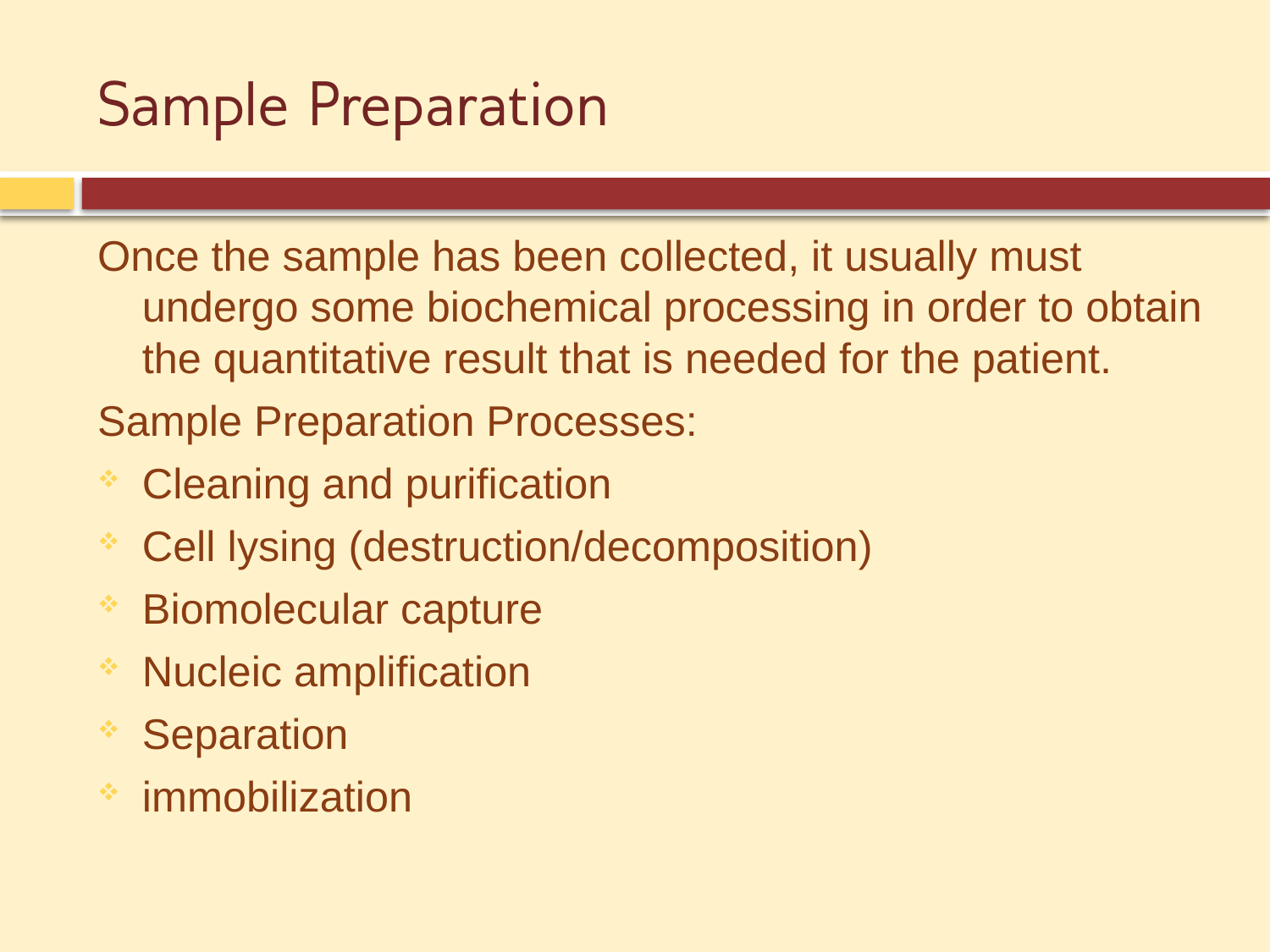

# Sample Preparation
Once the sample has been collected, it usually must undergo some biochemical processing in order to obtain the quantitative result that is needed for the patient.
Sample Preparation Processes:
Cleaning and purification
Cell lysing (destruction/decomposition)
Biomolecular capture
Nucleic amplification
Separation
immobilization